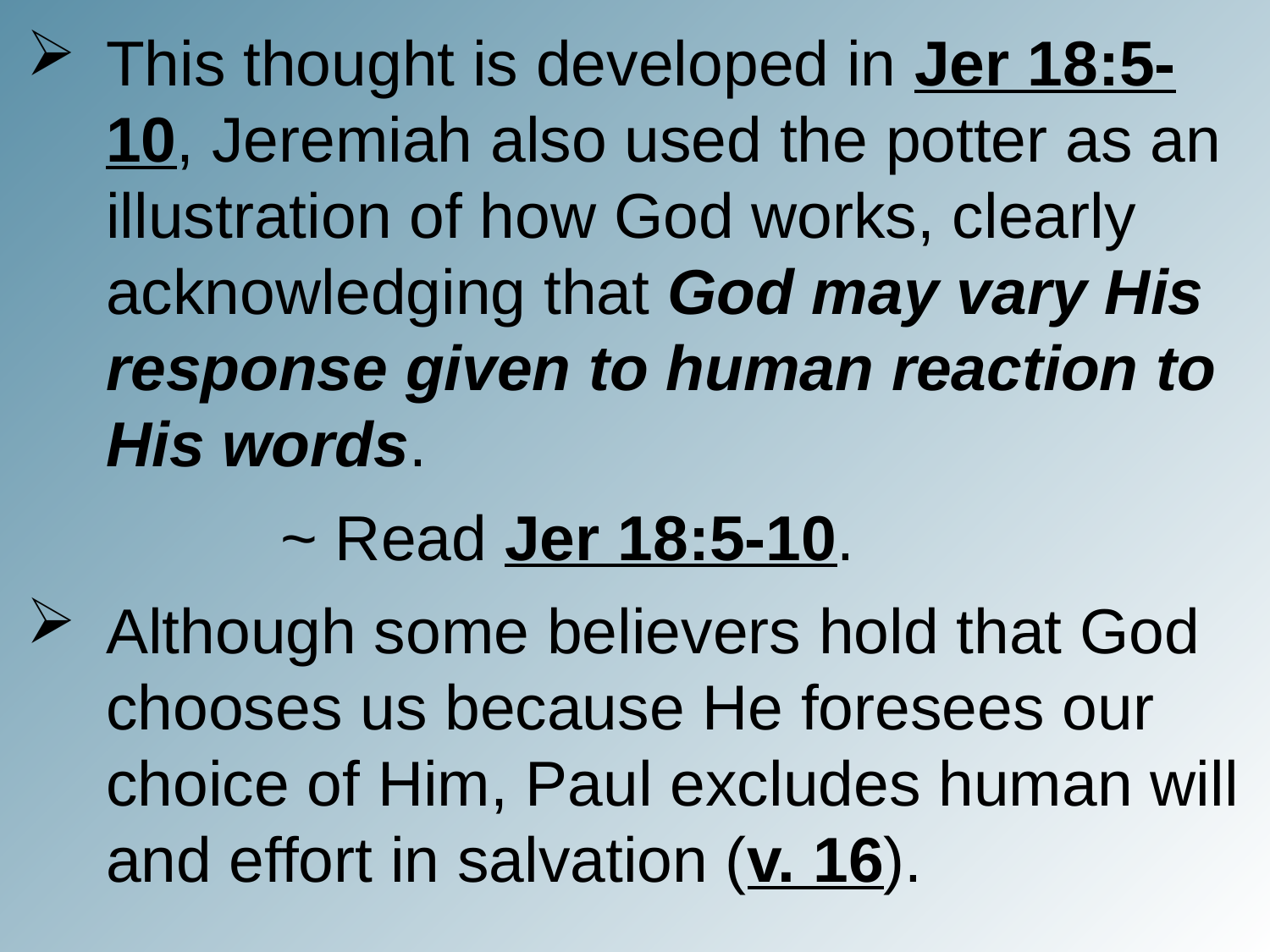

This thought is developed in Jer 18:5-10, Jeremiah also used the potter as an illustration of how God works, clearly acknowledging that God may vary His response given to human reaction to His words.
		~ Read Jer 18:5-10.
Although some believers hold that God chooses us because He foresees our choice of Him, Paul excludes human will and effort in salvation (v. 16).